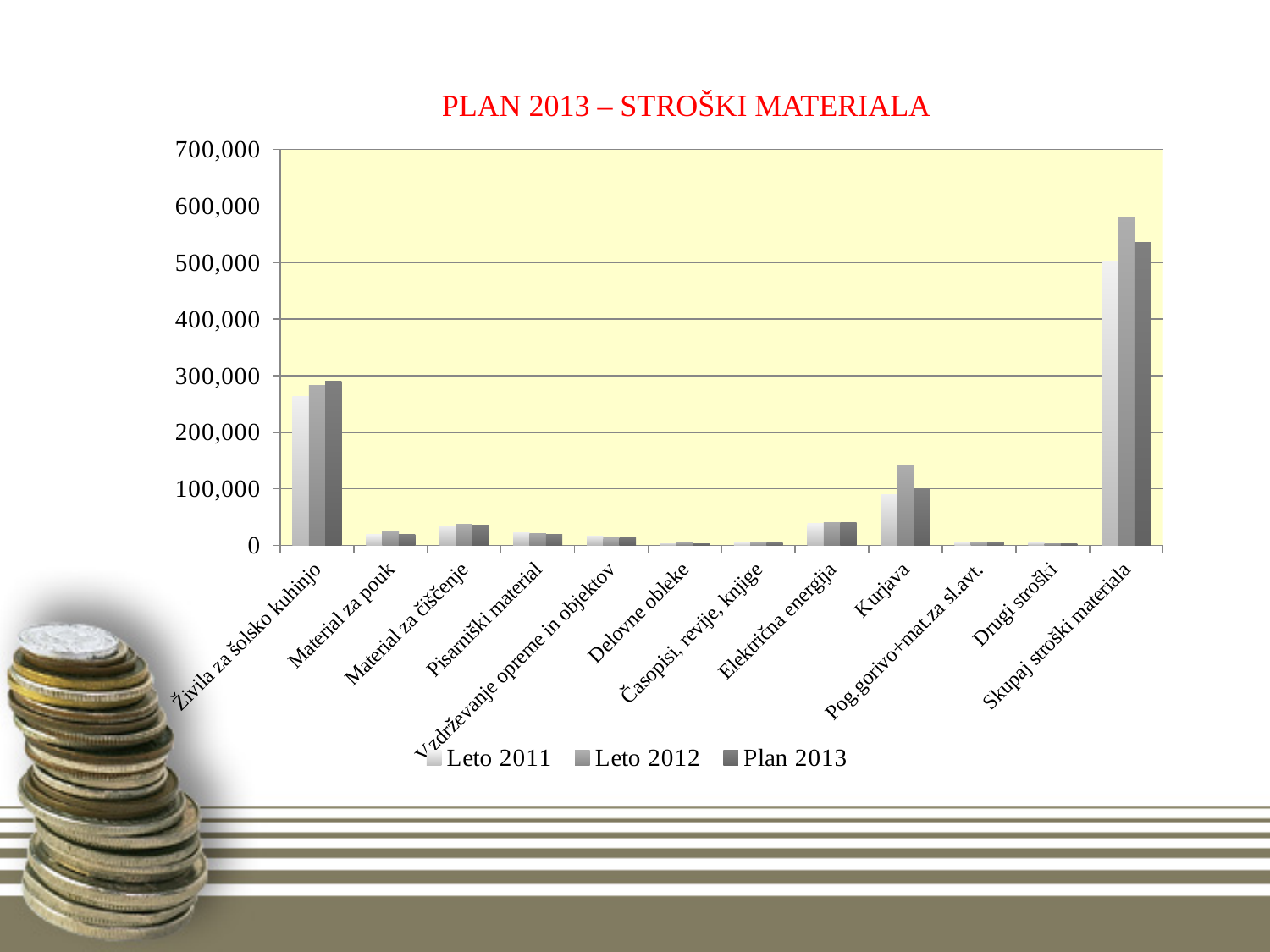

# PLAN 2013 – STROŠKI MATERIALA

### Chart

| Category | Leto 2011 | Leto 2012 | Plan 2013 |
|---|---|---|---|
| Živila za šolsko kuhinjo | 263791.0 | 282296.0 | 290000.0 |
| Material za pouk | 19537.0 | 24633.0 | 20000.0 |
| Material za čiščenje | 34444.0 | 37538.0 | 35000.0 |
| Pisarniški material | 21862.0 | 21033.0 | 20000.0 |
| Vzdrževanje opreme in objektov | 16795.0 | 13658.0 | 14000.0 |
| Delovne obleke | 2727.0 | 4484.0 | 3000.0 |
| Časopisi, revije, knjige | 5431.0 | 5776.0 | 5000.0 |
| Električna energija | 38216.0 | 40879.0 | 40000.0 |
| Kurjava | 89413.0 | 142327.0 | 100000.0 |
| Pog.gorivo+mat.za sl.avt. | 5404.0 | 5677.0 | 6000.0 |
| Drugi stroški | 4166.0 | 2536.0 | 3000.0 |
| Skupaj stroški materiala | 501786.0 | 580837.0 | 536000.0 |